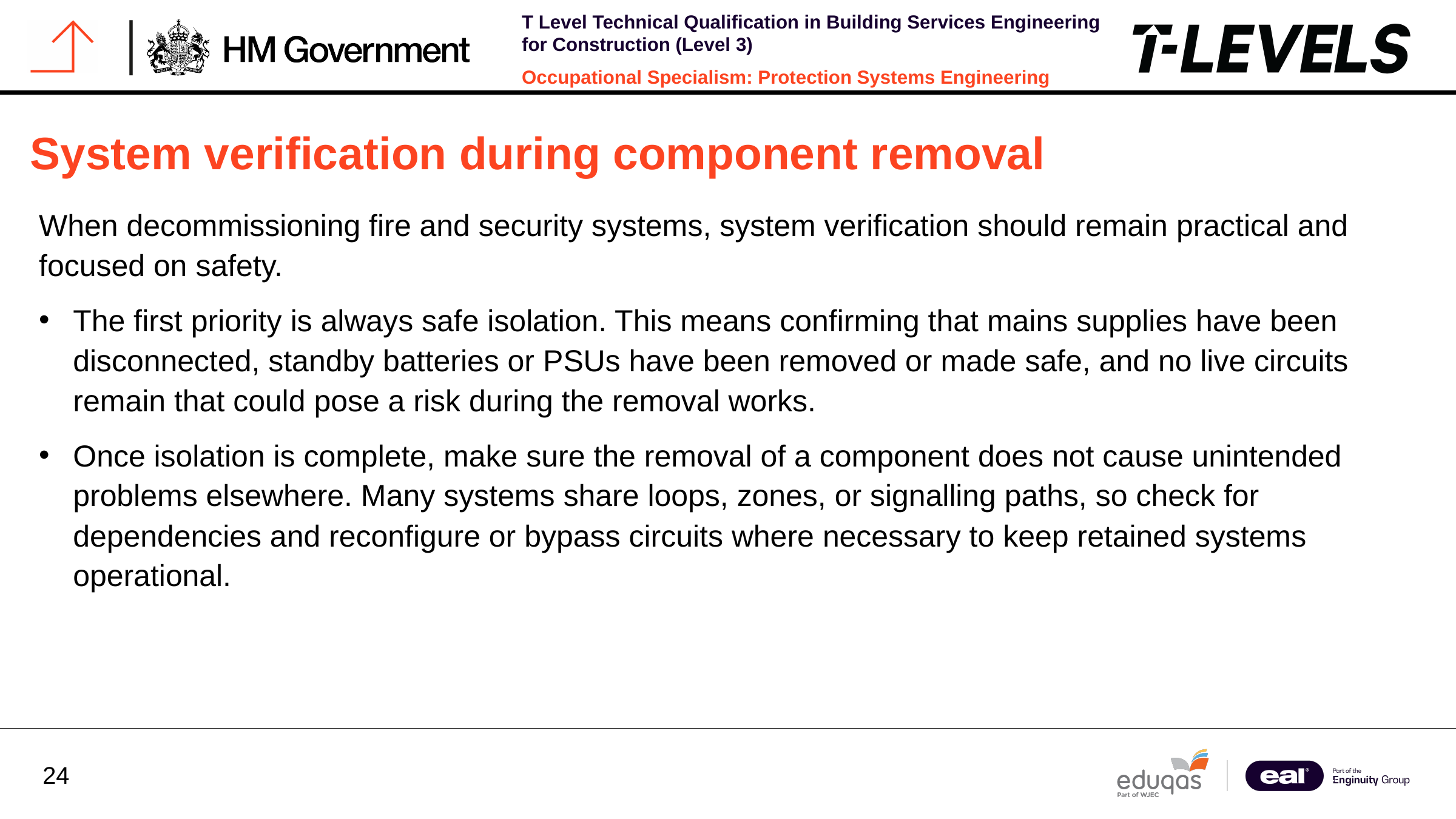

System verification during component removal
When decommissioning fire and security systems, system verification should remain practical and focused on safety.
The first priority is always safe isolation. This means confirming that mains supplies have been disconnected, standby batteries or PSUs have been removed or made safe, and no live circuits remain that could pose a risk during the removal works.
Once isolation is complete, make sure the removal of a component does not cause unintended problems elsewhere. Many systems share loops, zones, or signalling paths, so check for dependencies and reconfigure or bypass circuits where necessary to keep retained systems operational.